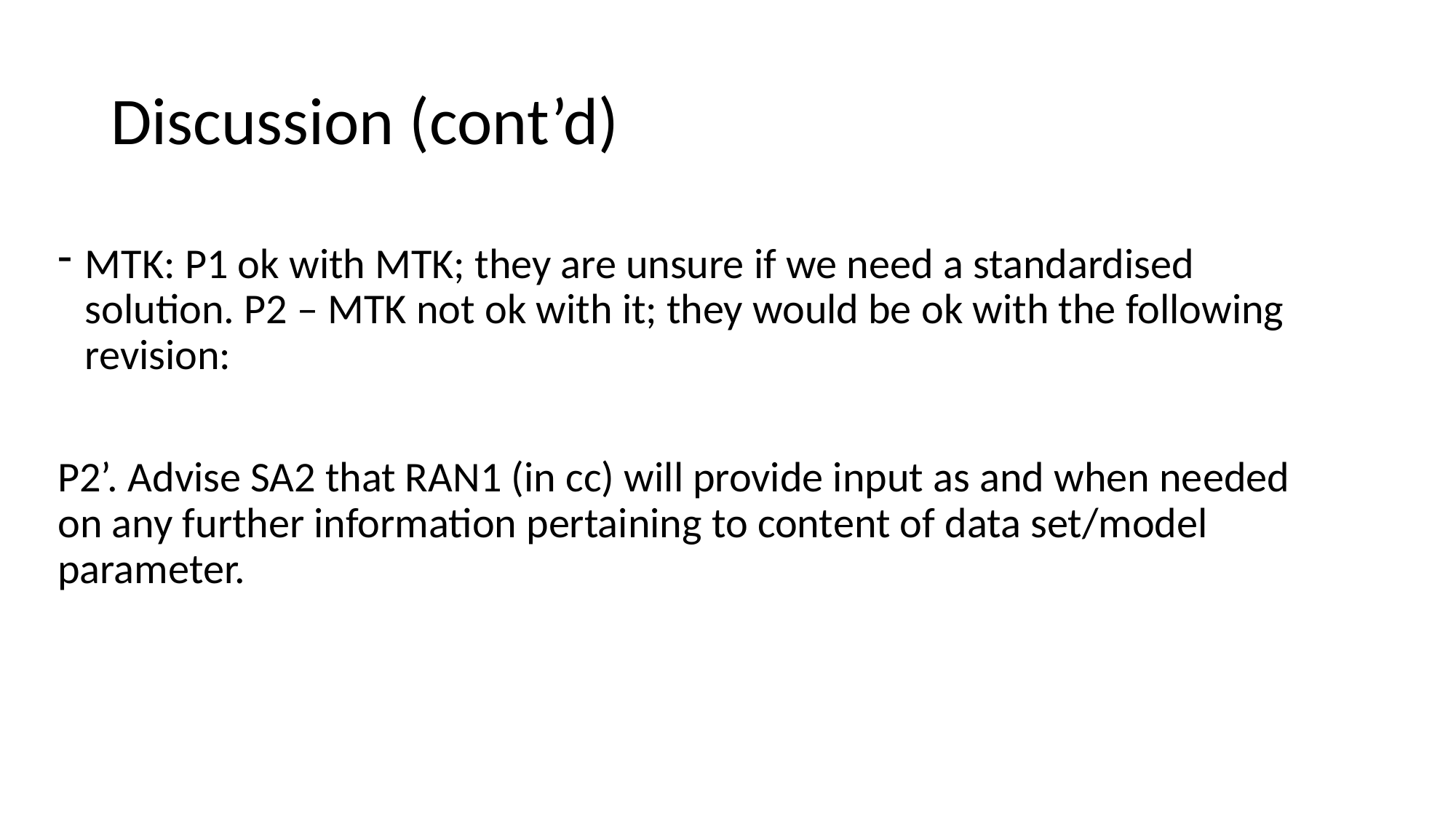

# Discussion (cont’d)
MTK: P1 ok with MTK; they are unsure if we need a standardised solution. P2 – MTK not ok with it; they would be ok with the following revision:

P2’. Advise SA2 that RAN1 (in cc) will provide input as and when needed on any further information pertaining to content of data set/model parameter.